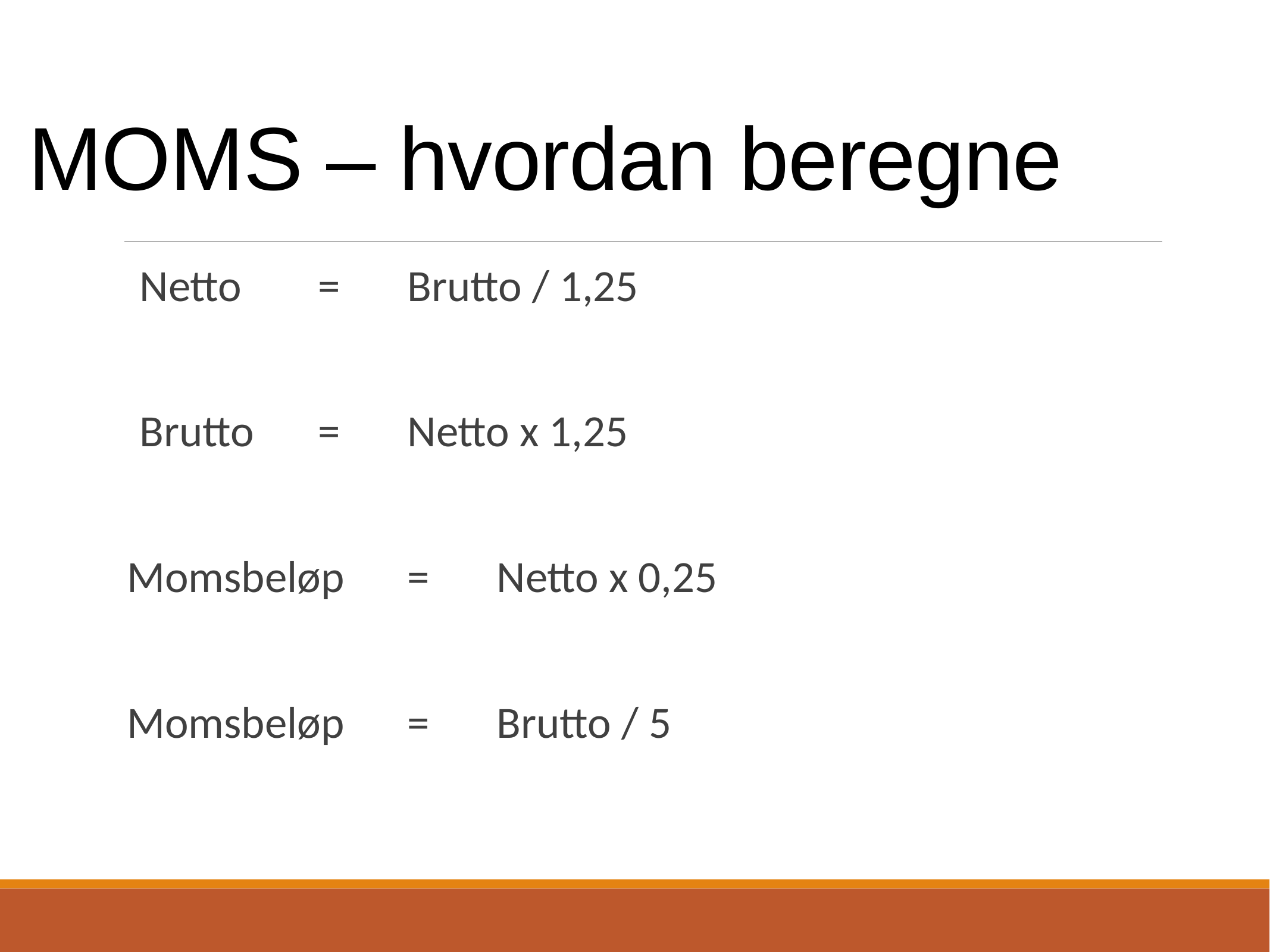

# MOMS – hvordan beregne
Netto  	=	Brutto / 1,25

Brutto 	=	Netto x 1,25

Momsbeløp  	=     	Netto x 0,25

Momsbeløp	=	Brutto / 5